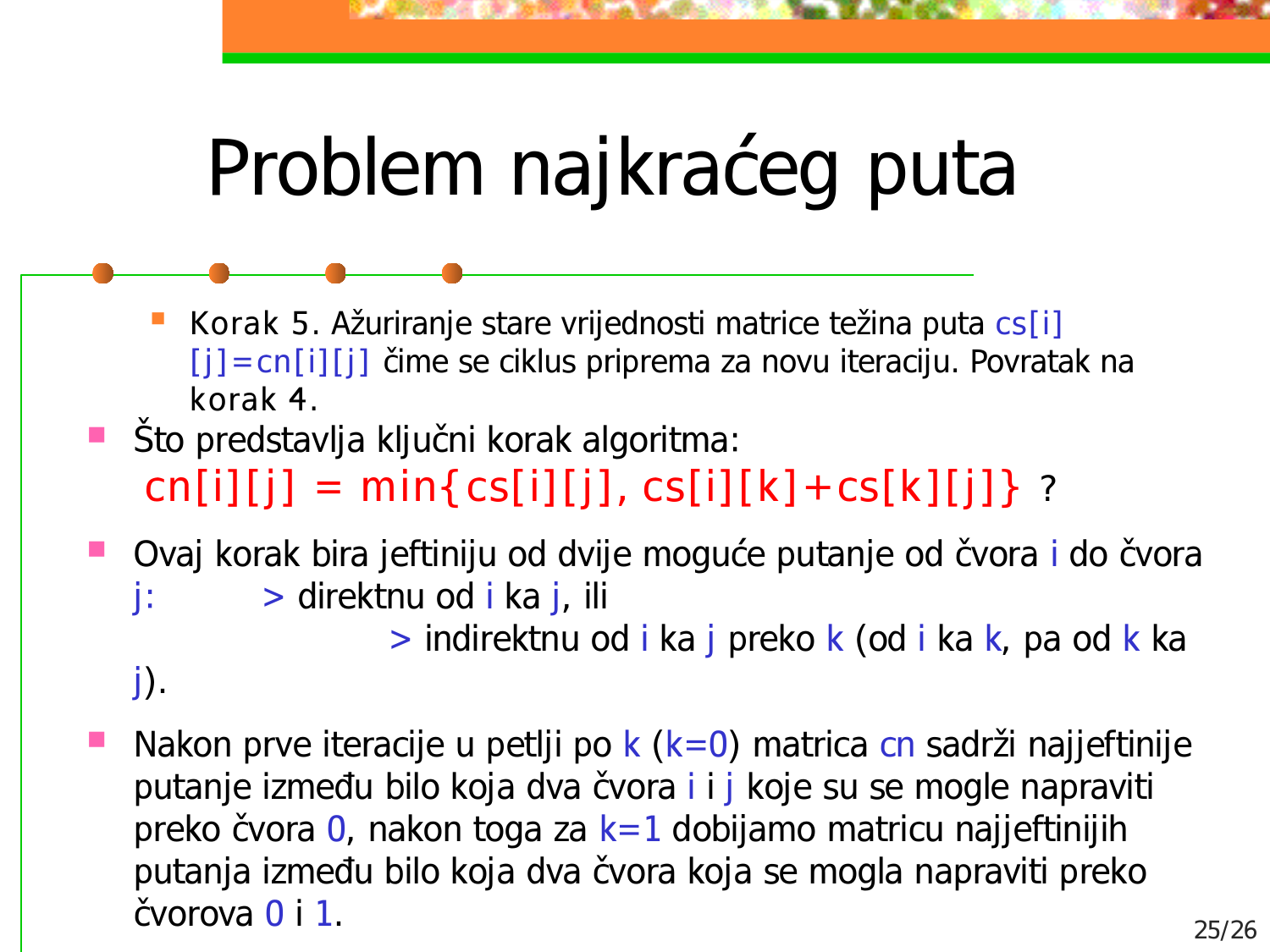

# Problem najkraćeg puta
Korak 5. Ažuriranje stare vrijednosti matrice težina puta cs[i][j]=cn[i][j] čime se ciklus priprema za novu iteraciju. Povratak na korak 4.
Što predstavlja ključni korak algoritma:
 cn[i][j] = min{cs[i][j], cs[i][k]+cs[k][j]} ?
Ovaj korak bira jeftiniju od dvije moguće putanje od čvora i do čvora j: 	> direktnu od i ka j, ili
		> indirektnu od i ka j preko k (od i ka k, pa od k ka j).
Nakon prve iteracije u petlji po k (k=0) matrica cn sadrži najjeftinije putanje između bilo koja dva čvora i i j koje su se mogle napraviti preko čvora 0, nakon toga za k=1 dobijamo matricu najjeftinijih putanja između bilo koja dva čvora koja se mogla napraviti preko čvorova 0 i 1.
25/26